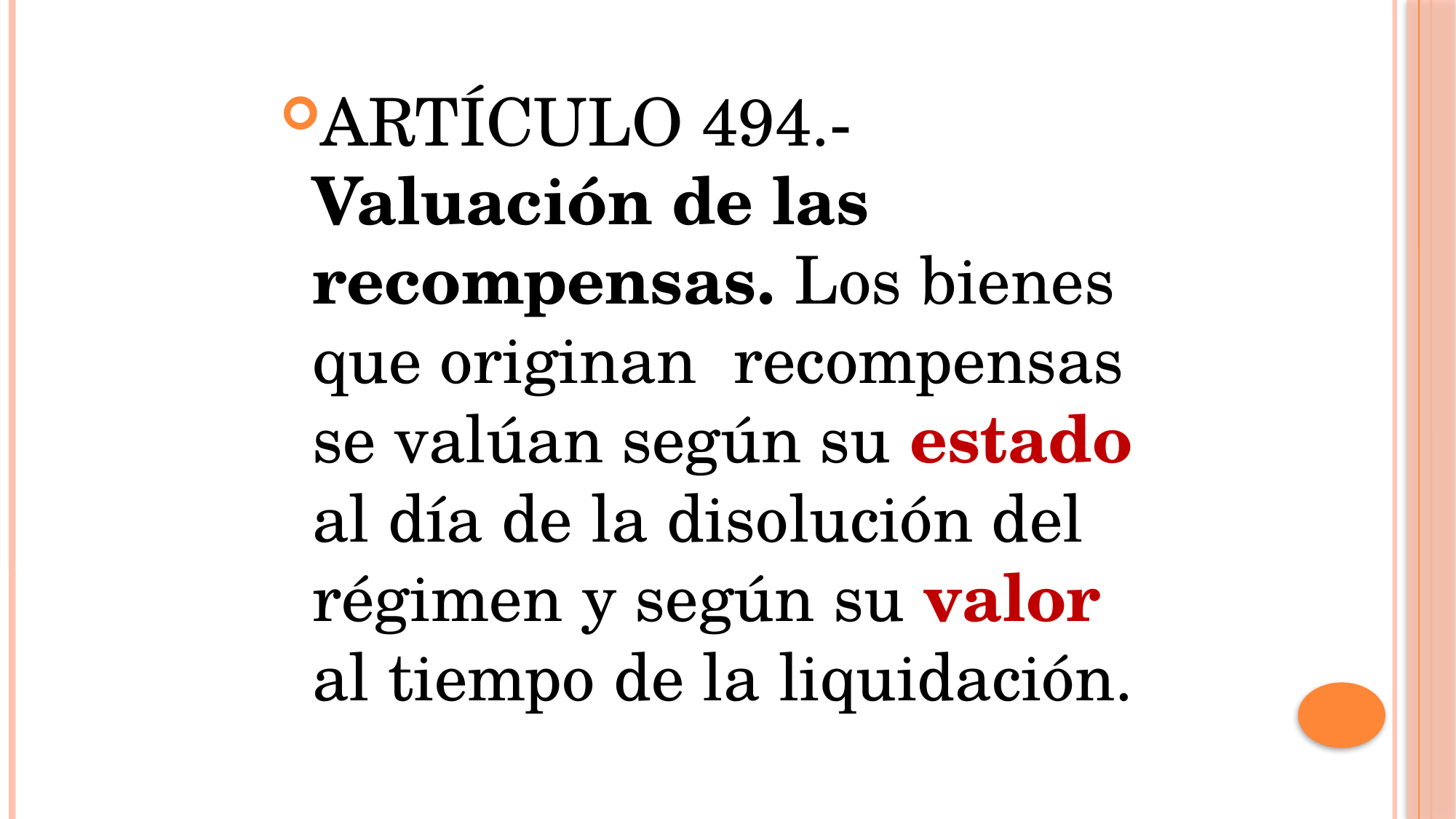

ARTÍCULO 494.- Valuación de las recompensas. Los bienes que originan  recompensas se valúan según su estado al día de la disolución del régimen y según su valor al tiempo de la liquidación.